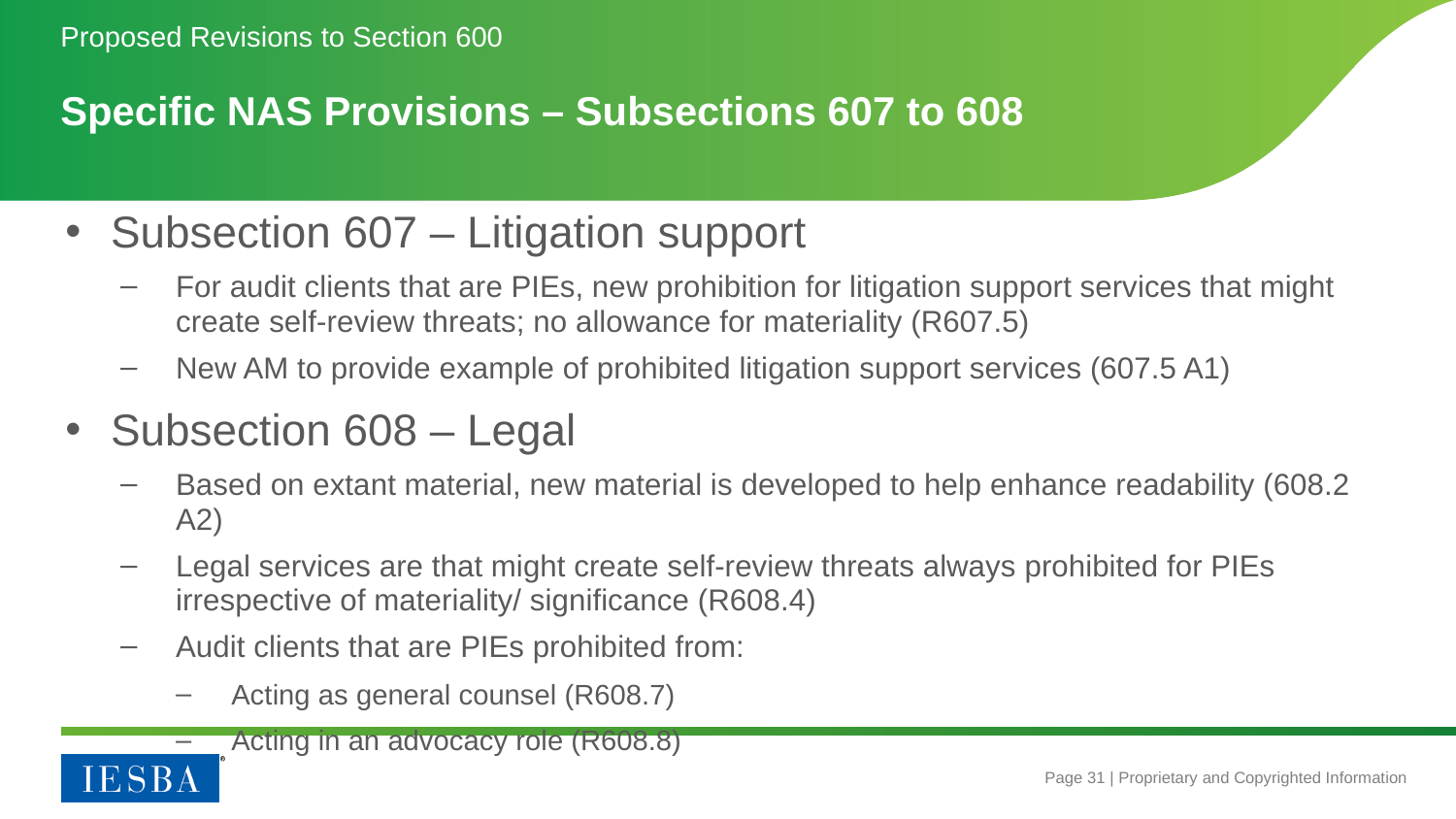

Proposed Revisions to Section 600
# Specific NAS Provisions – Subsections 607 to 608
Subsection 607 – Litigation support
For audit clients that are PIEs, new prohibition for litigation support services that might create self-review threats; no allowance for materiality (R607.5)
New AM to provide example of prohibited litigation support services (607.5 A1)
Subsection 608 – Legal
Based on extant material, new material is developed to help enhance readability (608.2 A2)
Legal services are that might create self-review threats always prohibited for PIEs irrespective of materiality/ significance (R608.4)
Audit clients that are PIEs prohibited from:
Acting as general counsel (R608.7)
Acting in an advocacy role (R608.8)